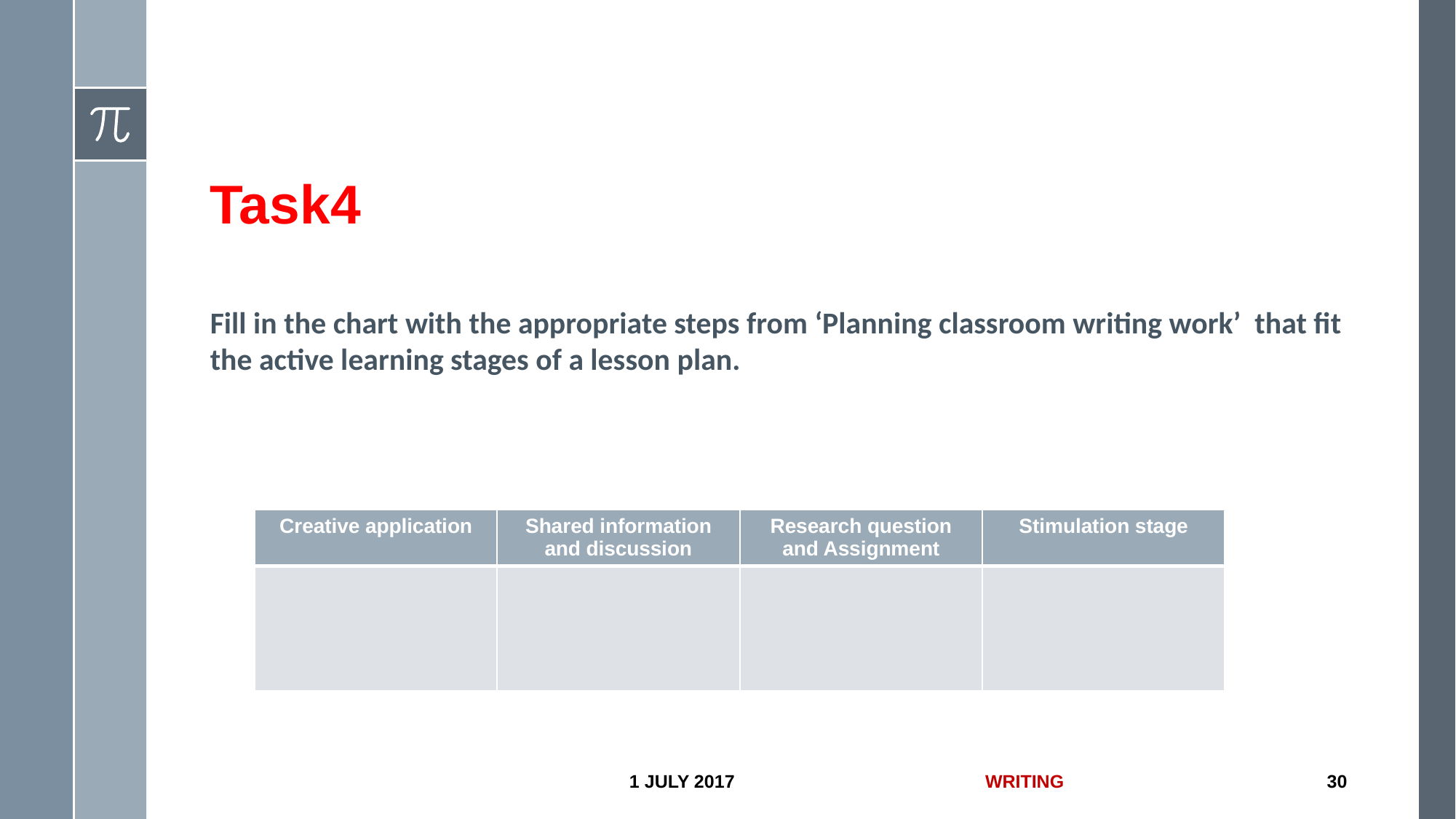

Task4

Fill in the chart with the appropriate steps from ‘Planning classroom writing work’  that fit the active learning stages of a lesson plan.
| Creative application | Shared information and discussion | Research question and Assignment | Stimulation stage |
| --- | --- | --- | --- |
|  |  |  |  |
1 July 2017
Writing
30